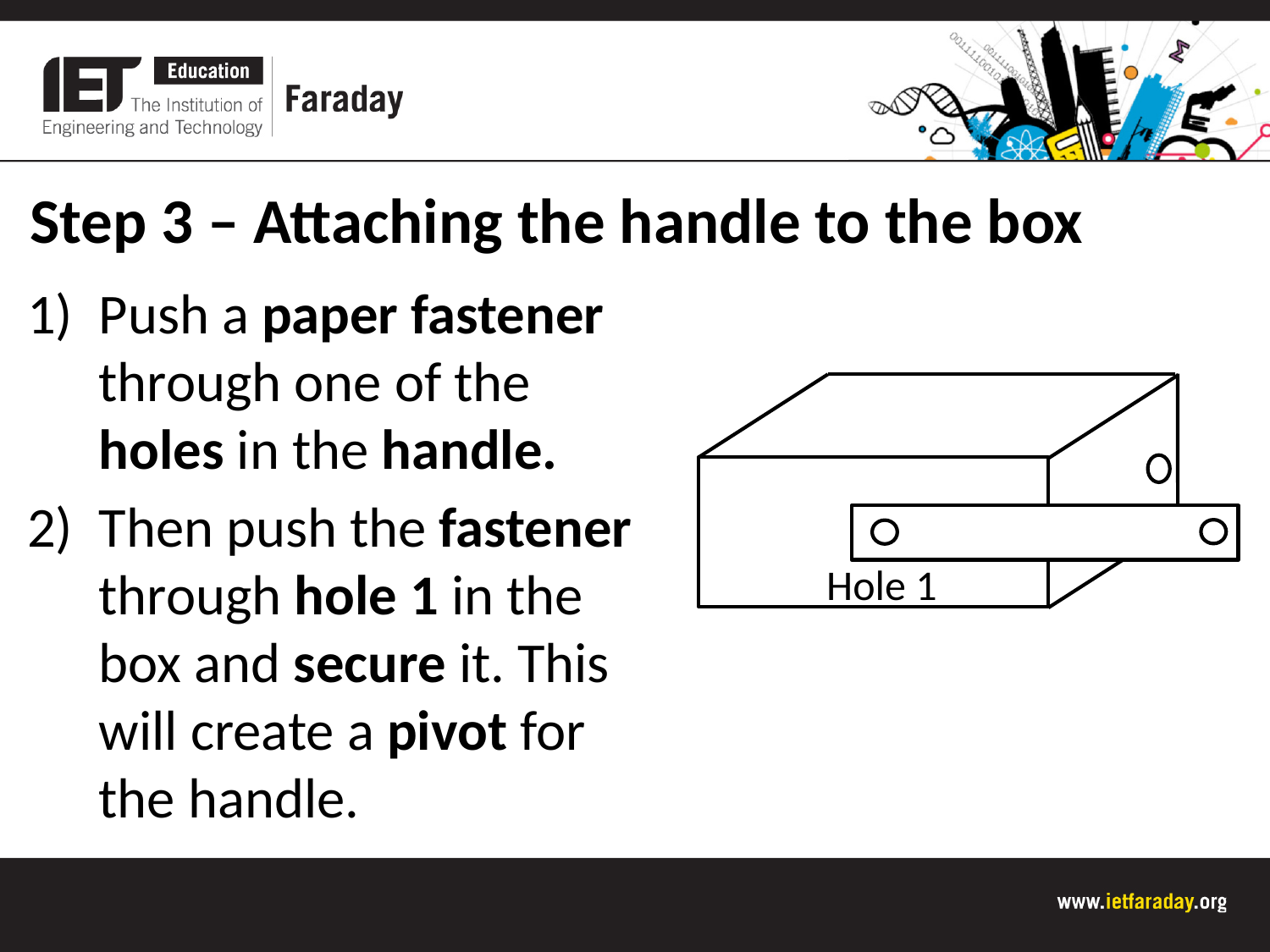

Step 3 – Attaching the handle to the box
Push a paper fastener through one of the holes in the handle.
Then push the fastener through hole 1 in the box and secure it. This will create a pivot for the handle.

Hole 1